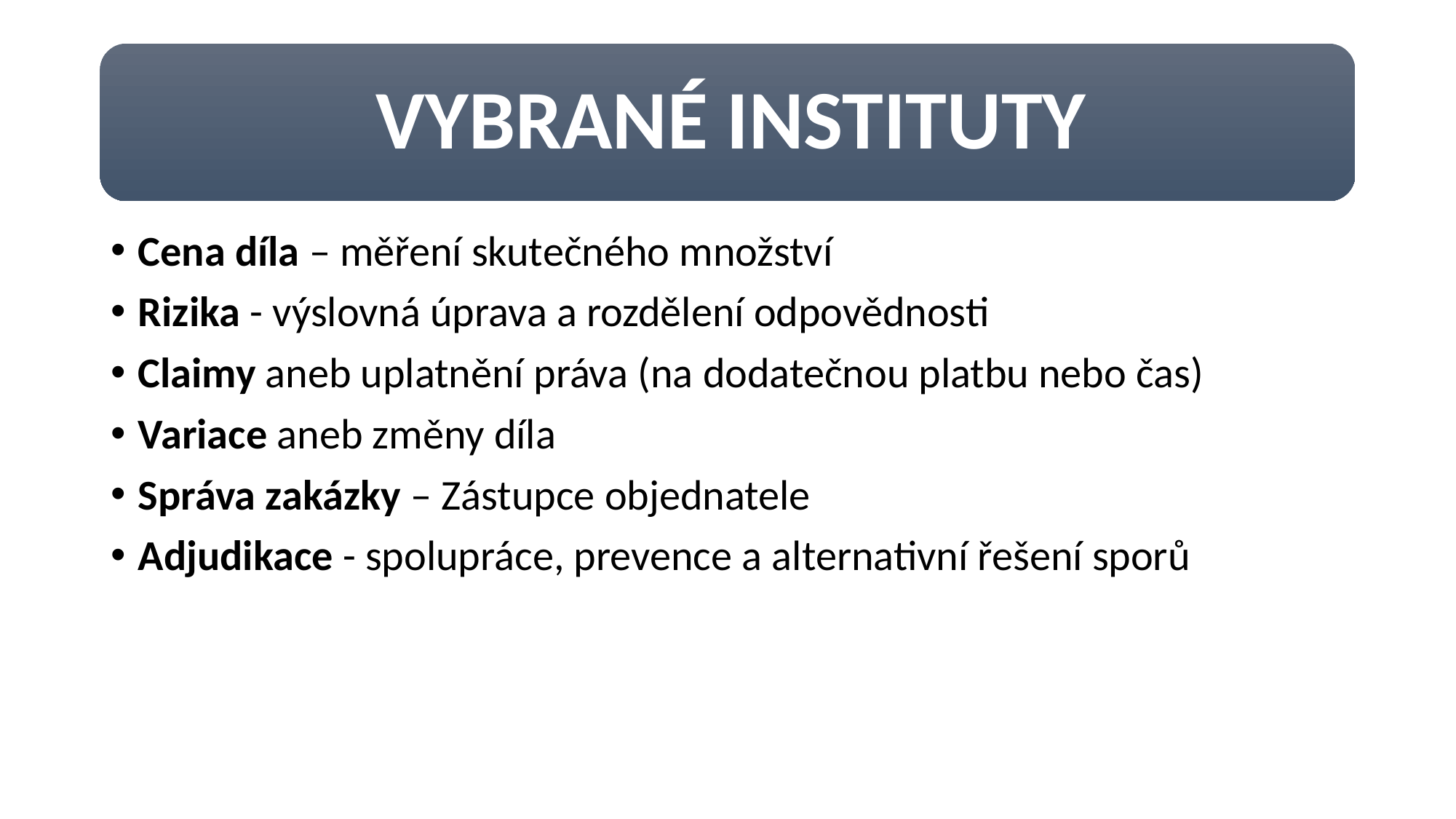

Vybrané instituty
Cena díla – měření skutečného množství
Rizika - výslovná úprava a rozdělení odpovědnosti
Claimy aneb uplatnění práva (na dodatečnou platbu nebo čas)
Variace aneb změny díla
Správa zakázky – Zástupce objednatele
Adjudikace - spolupráce, prevence a alternativní řešení sporů